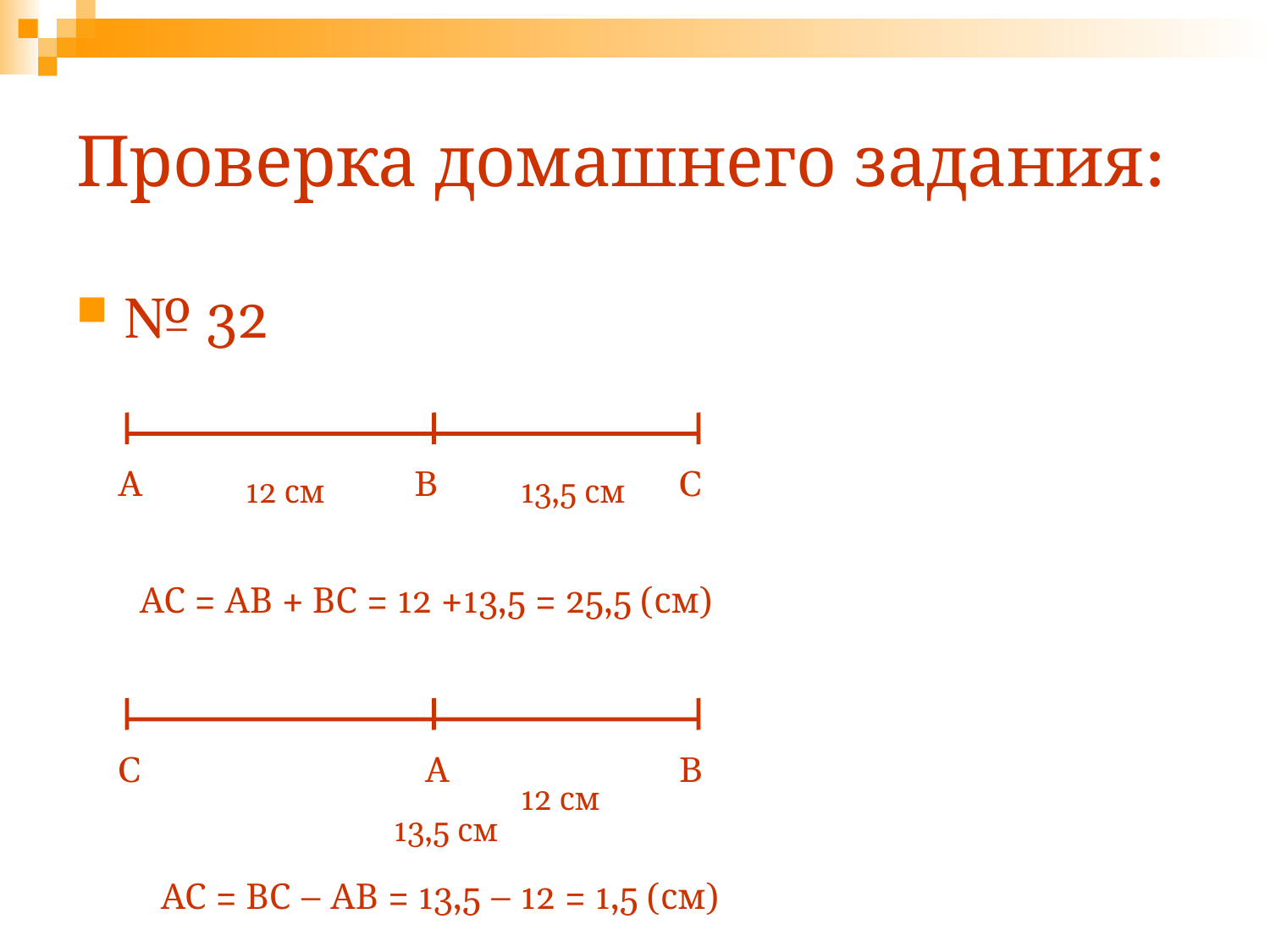

# Проверка домашнего задания:
№ 32

A
B
C
12 см
13,5 см
АС = АВ + ВС = 12 +13,5 = 25,5 (см)

C
A
B
12 см
13,5 см
АС = ВС – АВ = 13,5 – 12 = 1,5 (см)